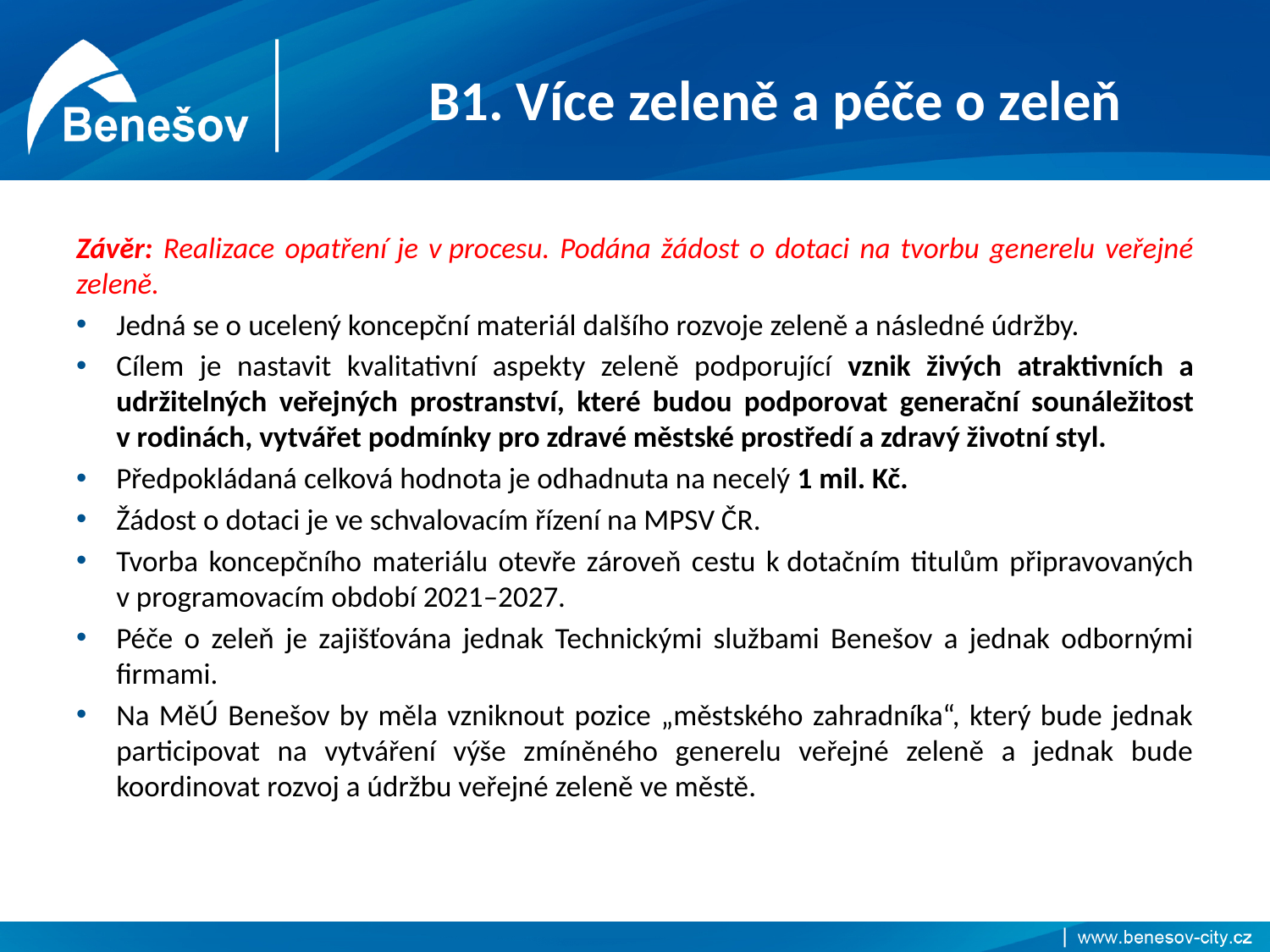

# B1. Více zeleně a péče o zeleň
Závěr: Realizace opatření je v procesu. Podána žádost o dotaci na tvorbu generelu veřejné zeleně.
Jedná se o ucelený koncepční materiál dalšího rozvoje zeleně a následné údržby.
Cílem je nastavit kvalitativní aspekty zeleně podporující vznik živých atraktivních a udržitelných veřejných prostranství, které budou podporovat generační sounáležitost v rodinách, vytvářet podmínky pro zdravé městské prostředí a zdravý životní styl.
Předpokládaná celková hodnota je odhadnuta na necelý 1 mil. Kč.
Žádost o dotaci je ve schvalovacím řízení na MPSV ČR.
Tvorba koncepčního materiálu otevře zároveň cestu k dotačním titulům připravovaných v programovacím období 2021–2027.
Péče o zeleň je zajišťována jednak Technickými službami Benešov a jednak odbornými firmami.
Na MěÚ Benešov by měla vzniknout pozice „městského zahradníka“, který bude jednak participovat na vytváření výše zmíněného generelu veřejné zeleně a jednak bude koordinovat rozvoj a údržbu veřejné zeleně ve městě.